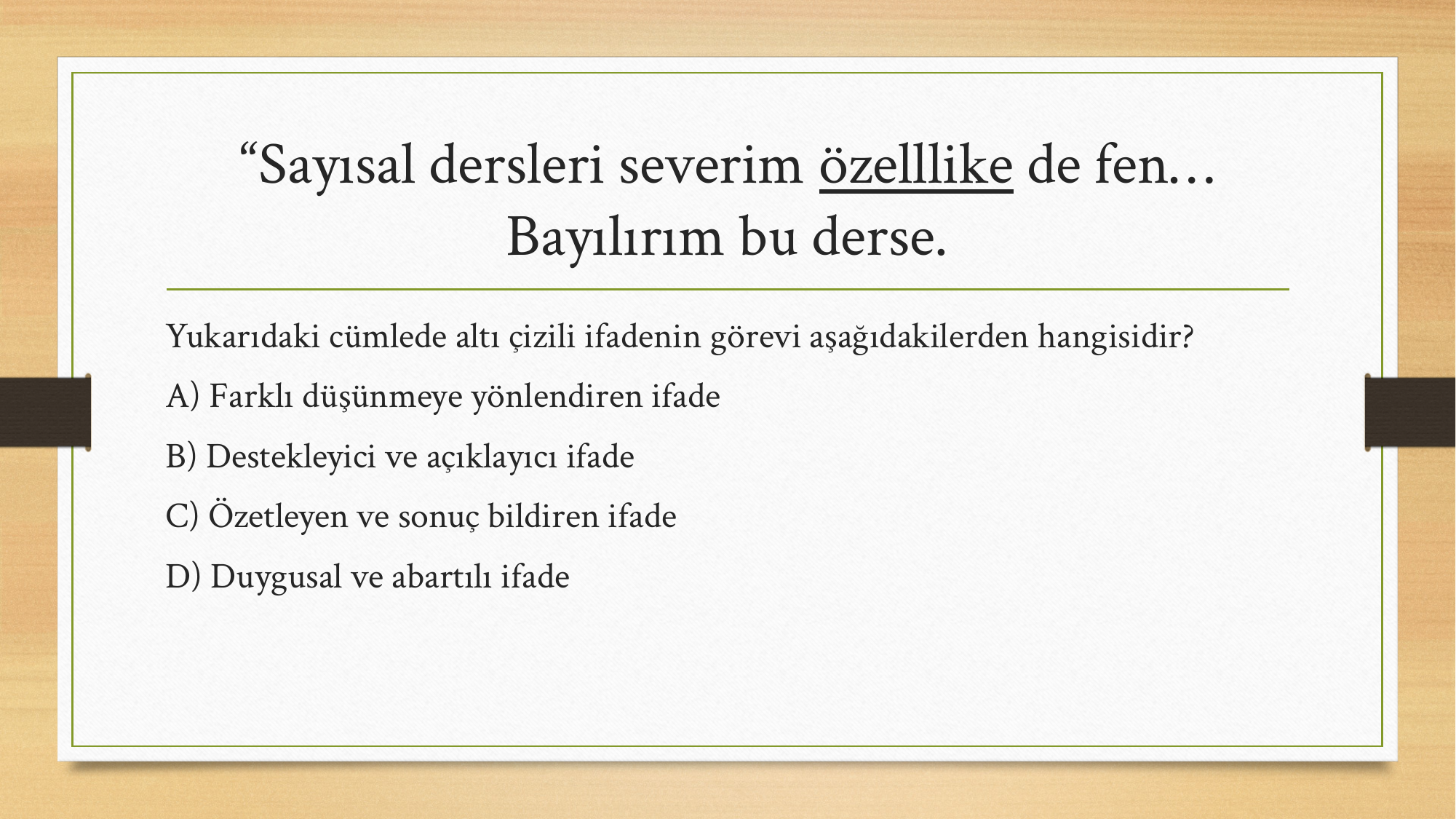

# “Sayısal dersleri severim özelllike de fen…Bayılırım bu derse.
Yukarıdaki cümlede altı çizili ifadenin görevi aşağıdakilerden hangisidir?
A) Farklı düşünmeye yönlendiren ifade
B) Destekleyici ve açıklayıcı ifade
C) Özetleyen ve sonuç bildiren ifade
D) Duygusal ve abartılı ifade